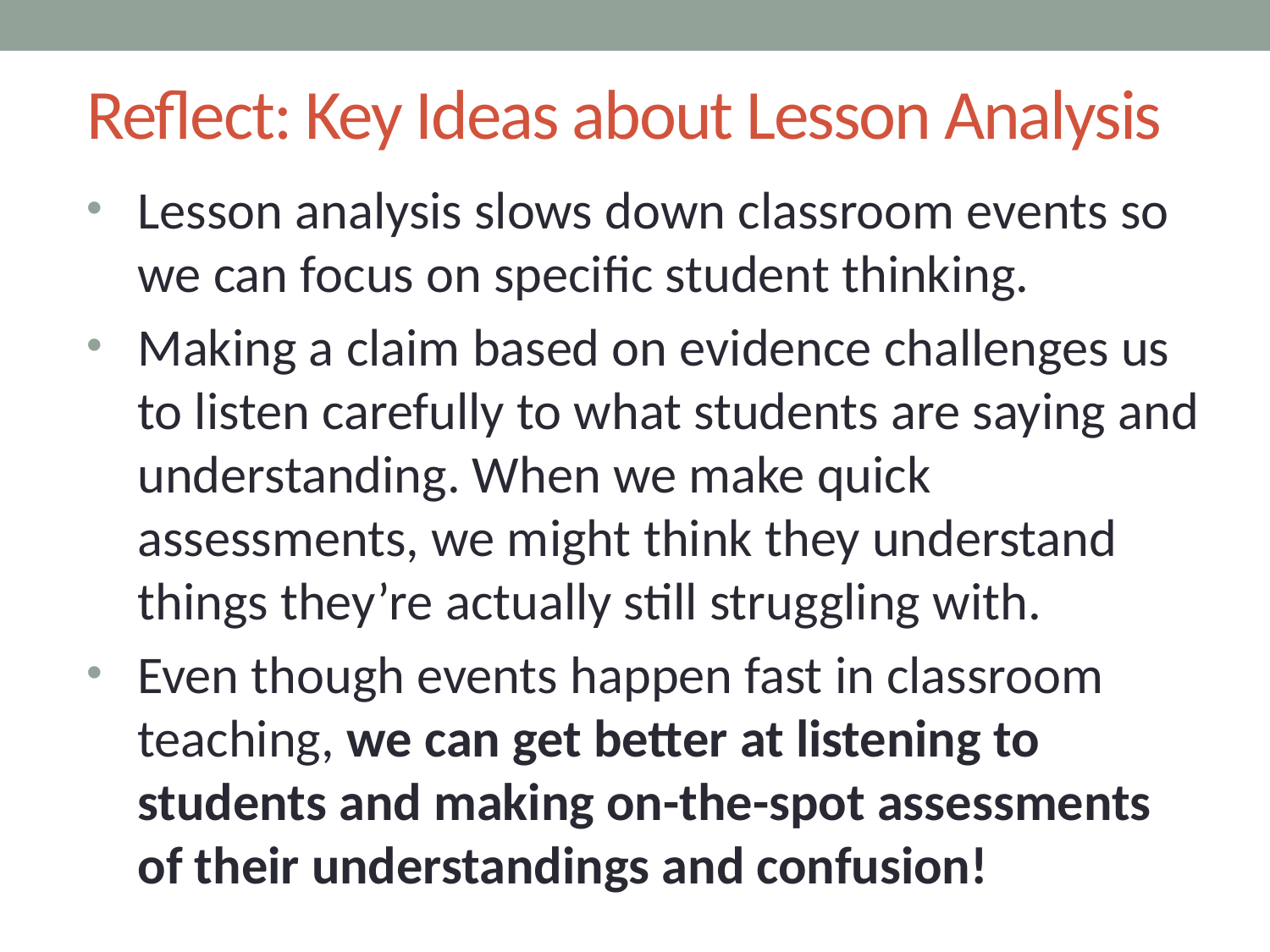

# Reflect: Key Ideas about Lesson Analysis
Lesson analysis slows down classroom events so we can focus on specific student thinking.
Making a claim based on evidence challenges us to listen carefully to what students are saying and understanding. When we make quick assessments, we might think they understand things they’re actually still struggling with.
Even though events happen fast in classroom teaching, we can get better at listening to students and making on-the-spot assessments
of their understandings and confusion!